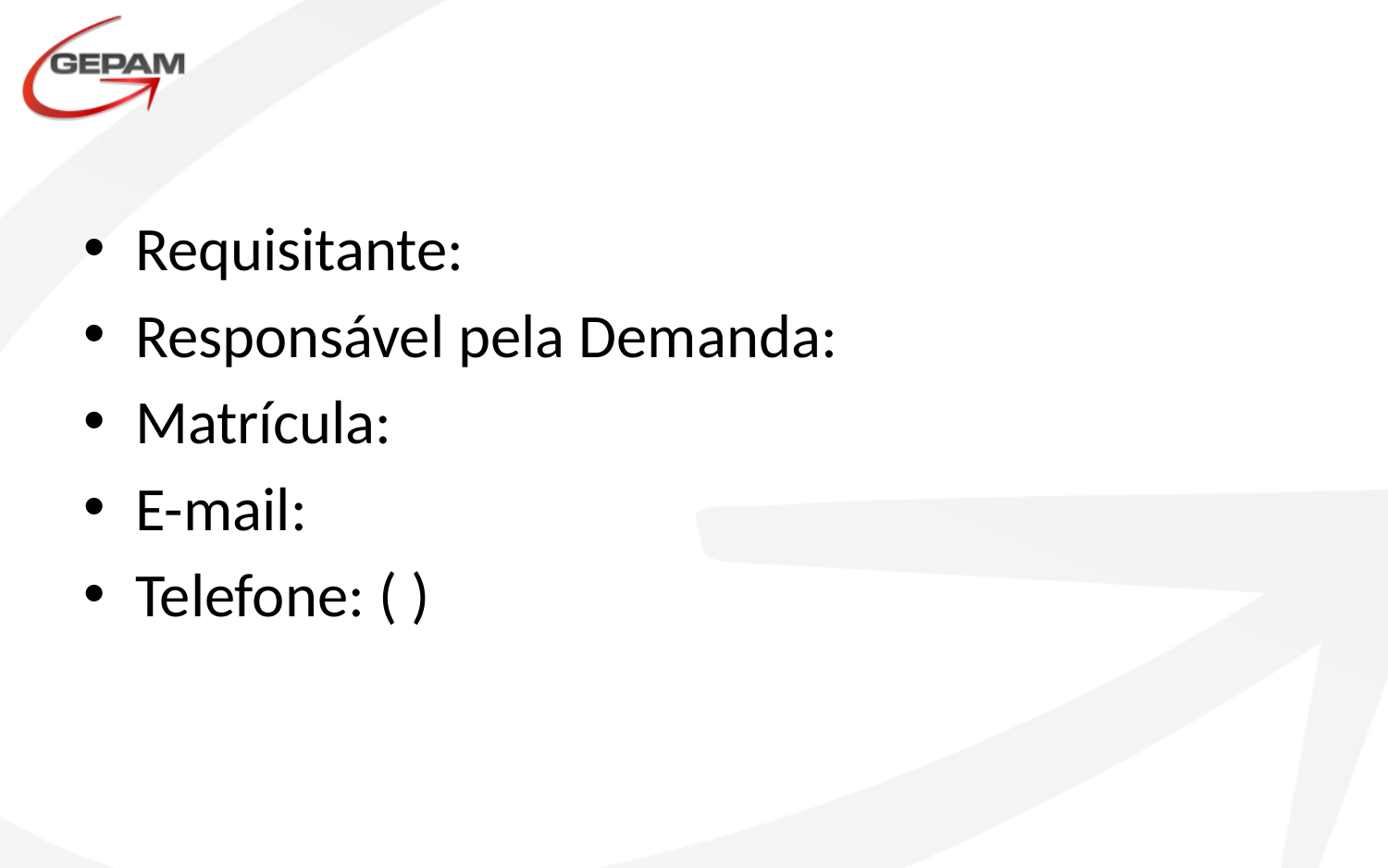

Requisitante:
Responsável pela Demanda:
Matrícula:
E-mail:
Telefone: ( )